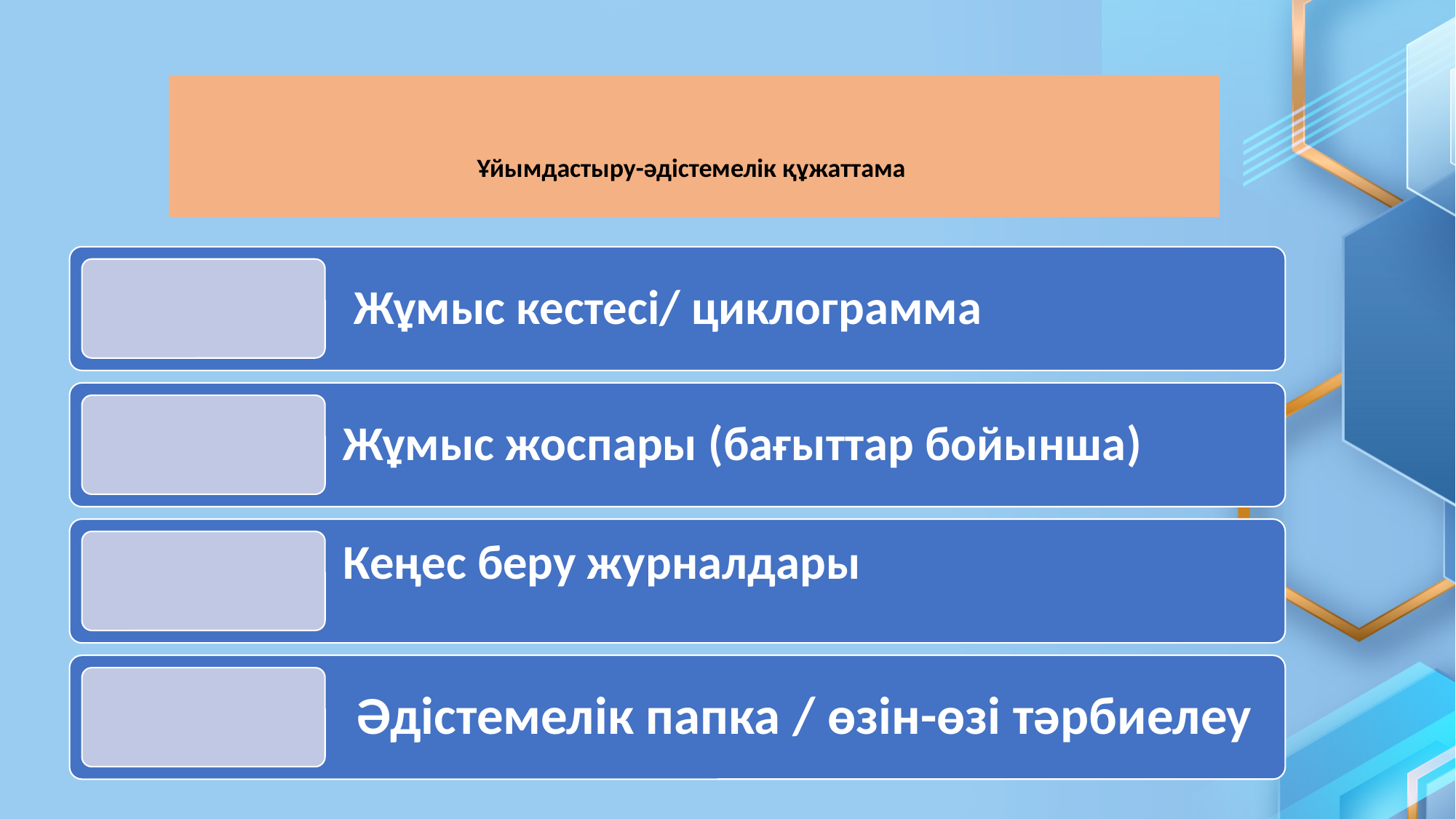

# Ұйымдастыру-әдістемелік құжаттама
 Жұмыс кестесі/ циклограмма
Жұмыс жоспары (бағыттар бойынша)
Кеңес беру журналдары

 Әдістемелік папка / өзін-өзі тәрбиелеу